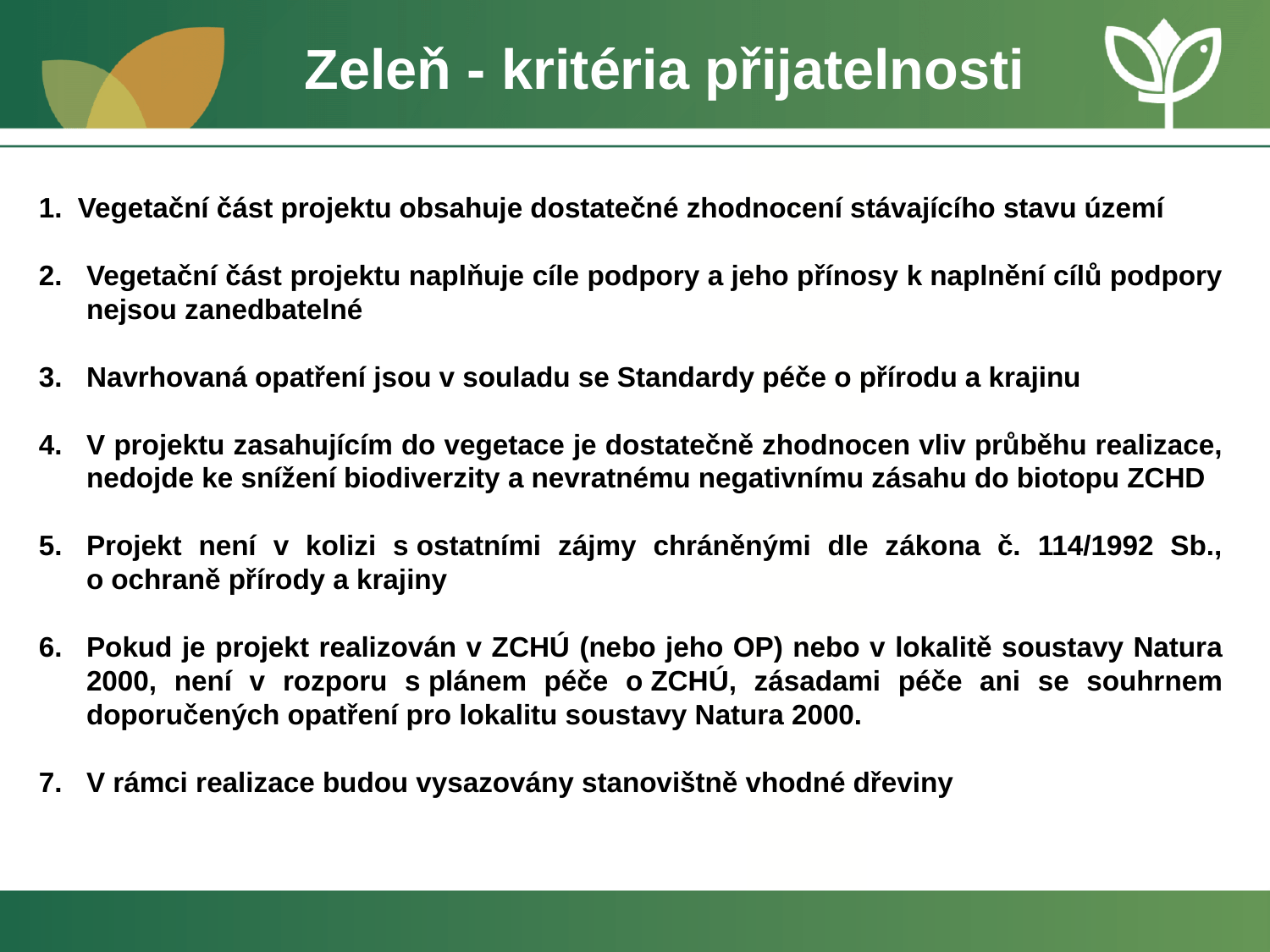

# Zeleň - kritéria přijatelnosti
1.  Vegetační část projektu obsahuje dostatečné zhodnocení stávajícího stavu území

Vegetační část projektu naplňuje cíle podpory a jeho přínosy k naplnění cílů podpory nejsou zanedbatelné

Navrhovaná opatření jsou v souladu se Standardy péče o přírodu a krajinu

V projektu zasahujícím do vegetace je dostatečně zhodnocen vliv průběhu realizace, nedojde ke snížení biodiverzity a nevratnému negativnímu zásahu do biotopu ZCHD

Projekt není v kolizi s ostatními zájmy chráněnými dle zákona č. 114/1992 Sb., o ochraně přírody a krajiny

Pokud je projekt realizován v ZCHÚ (nebo jeho OP) nebo v lokalitě soustavy Natura 2000, není v rozporu s plánem péče o ZCHÚ, zásadami péče ani se souhrnem doporučených opatření pro lokalitu soustavy Natura 2000.

V rámci realizace budou vysazovány stanovištně vhodné dřeviny